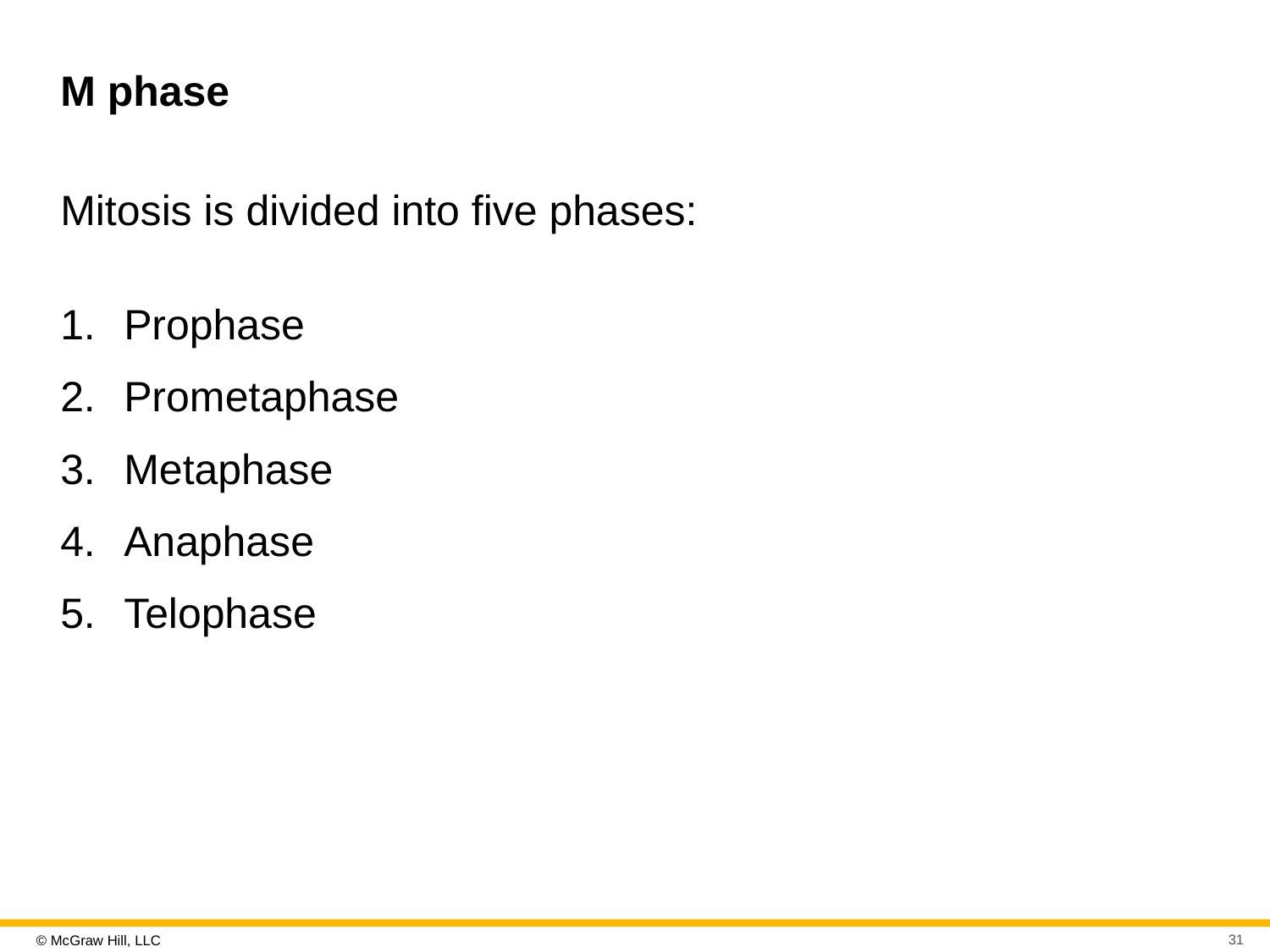

# M phase
Mitosis is divided into five phases:
Prophase
Prometaphase
Metaphase
Anaphase
Telophase
31